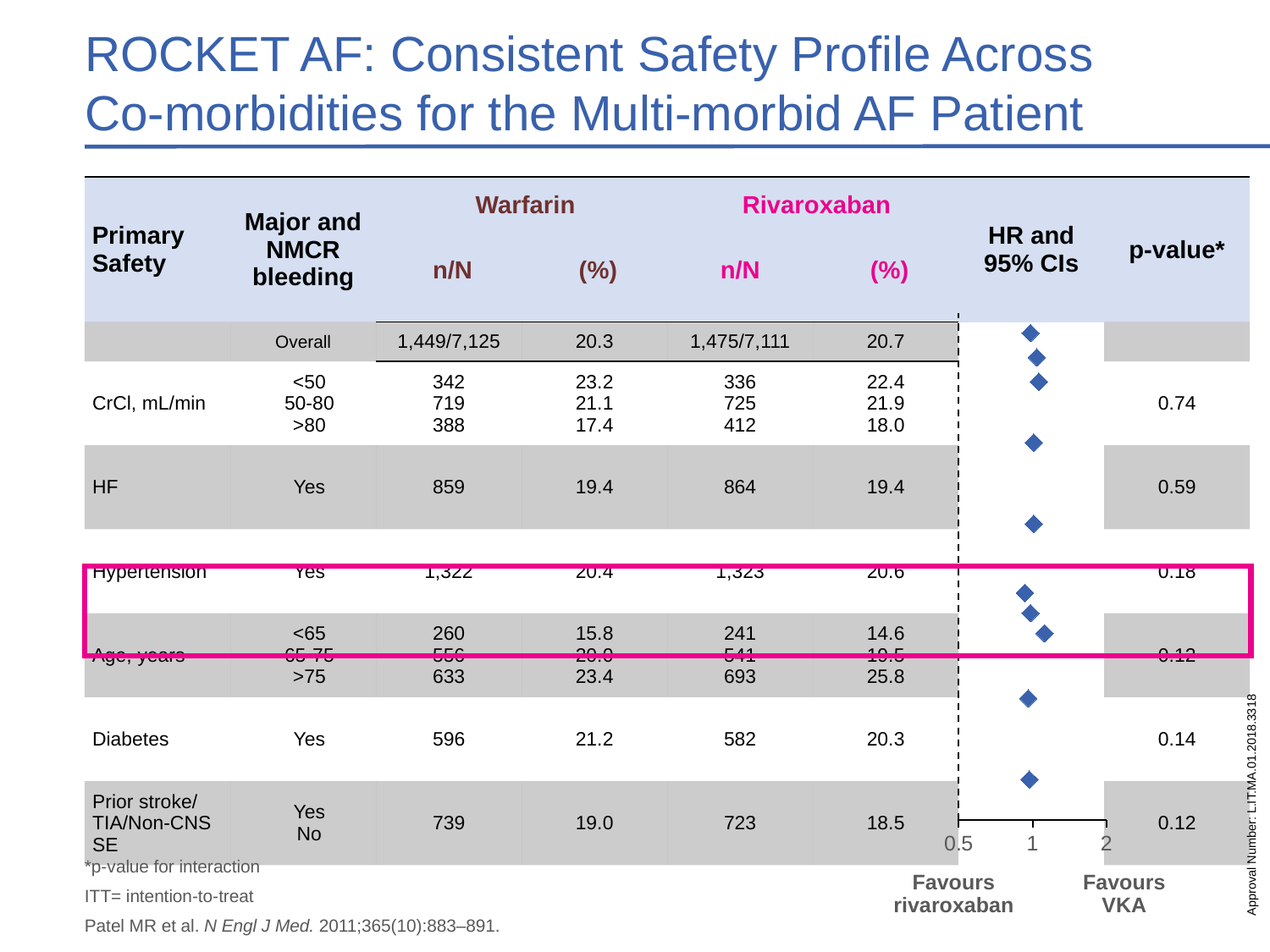

# ROCKET AF: Consistent Safety Profile Across Co-morbidities for the Multi-morbid AF Patient
| Primary Safety | Major and NMCR bleeding | Warfarin |  | Rivaroxaban |  | HR and 95% CIs | p-value\* |
| --- | --- | --- | --- | --- | --- | --- | --- |
|  |  | n/N | (%) | n/N | (%) |  |  |
|  | Overall | 1,449/7,125 | 20.3 | 1,475/7,111 | 20.7 |  |  |
| CrCl, mL/min | <50 50-80 >80 | 342 719 388 | 23.2 21.1 17.4 | 336 725 412 | 22.4 21.9 18.0 |  | 0.74 |
| HF | Yes | 859 | 19.4 | 864 | 19.4 |  | 0.59 |
| Hypertension | Yes | 1,322 | 20.4 | 1,323 | 20.6 |  | 0.18 |
| Age, years | <65 65-75 >75 | 260 556 633 | 15.8 20.0 23.4 | 241 541 693 | 14.6 19.5 25.8 |  | 0.12 |
| Diabetes | Yes | 596 | 21.2 | 582 | 20.3 |  | 0.14 |
| Prior stroke/ TIA/Non-CNS SE | Yes No | 739 | 19.0 | 723 | 18.5 |  | 0.12 |

### Chart

| Category | CrCl |
|---|---|
Approval Number: L.IT.MA.01.2018.3318
*p-value for interaction
ITT= intention-to-treat
Patel MR et al. N Engl J Med. 2011;365(10):883–891.
Favours
rivaroxaban
Favours
VKA